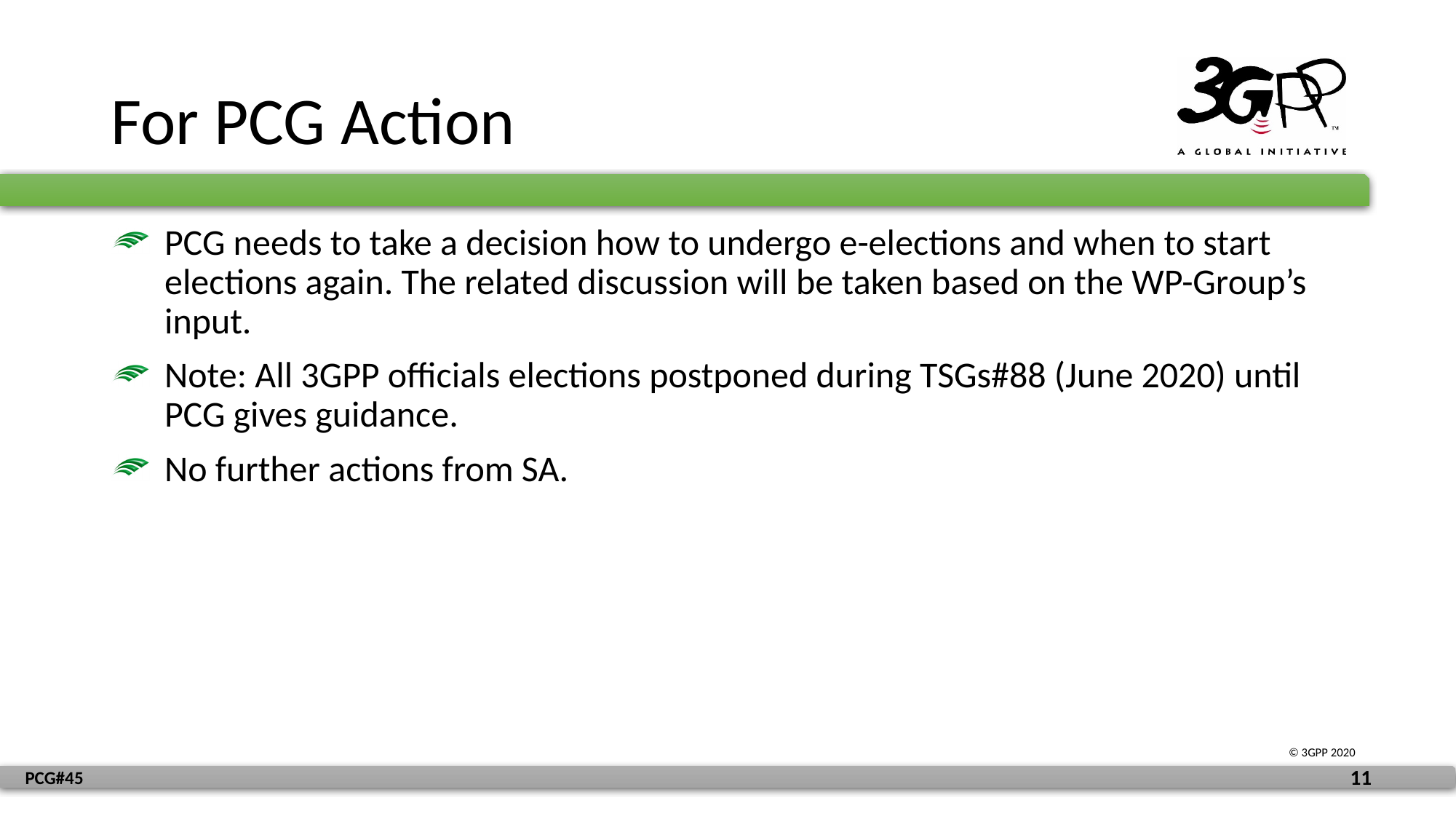

# For PCG Action
PCG needs to take a decision how to undergo e-elections and when to start elections again. The related discussion will be taken based on the WP-Group’s input.
Note: All 3GPP officials elections postponed during TSGs#88 (June 2020) until PCG gives guidance.
No further actions from SA.